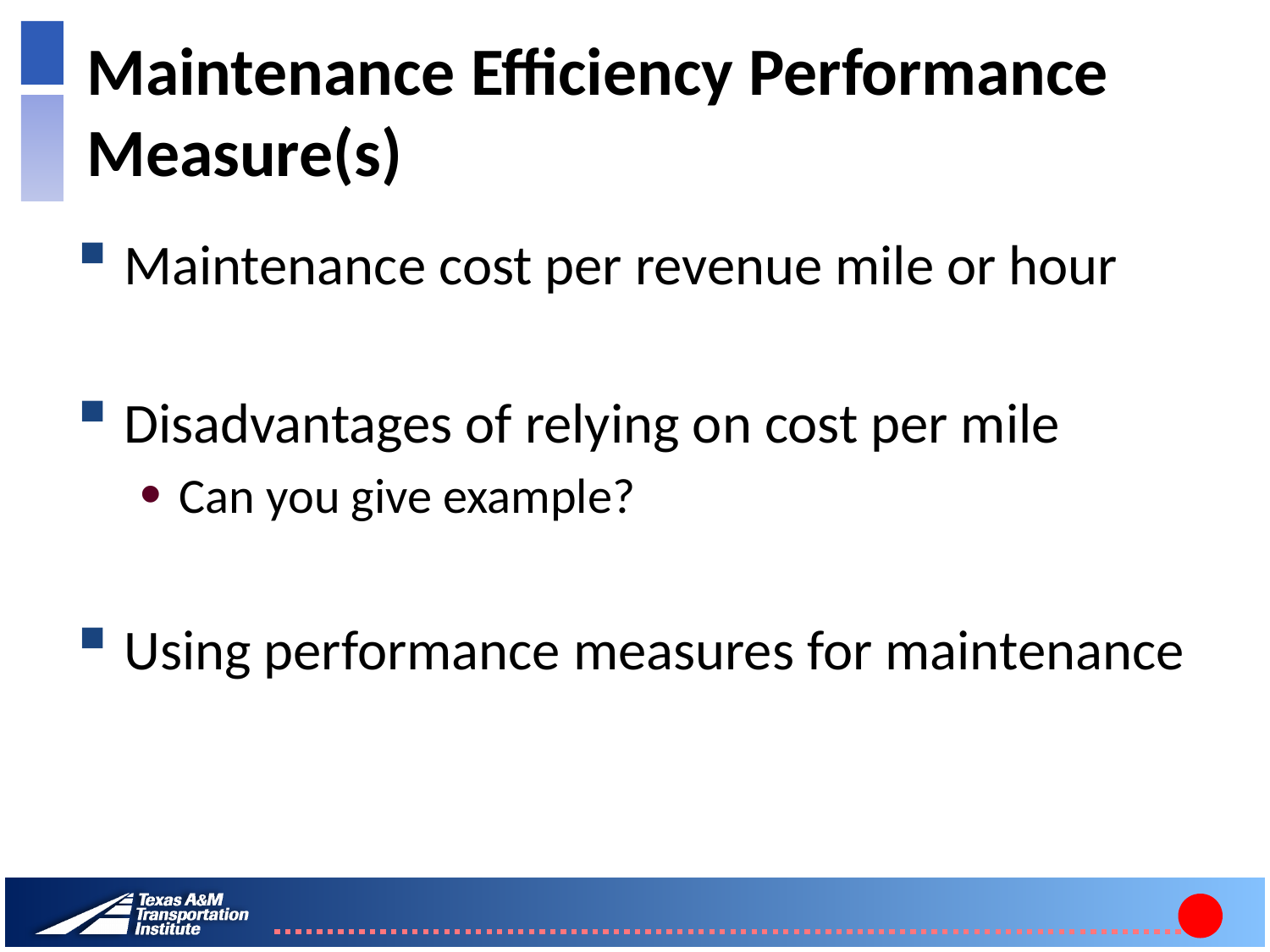

# Maintenance Efficiency Performance Measure(s)
Maintenance cost per revenue mile or hour

Disadvantages of relying on cost per mile
Can you give example?

Using performance measures for maintenance